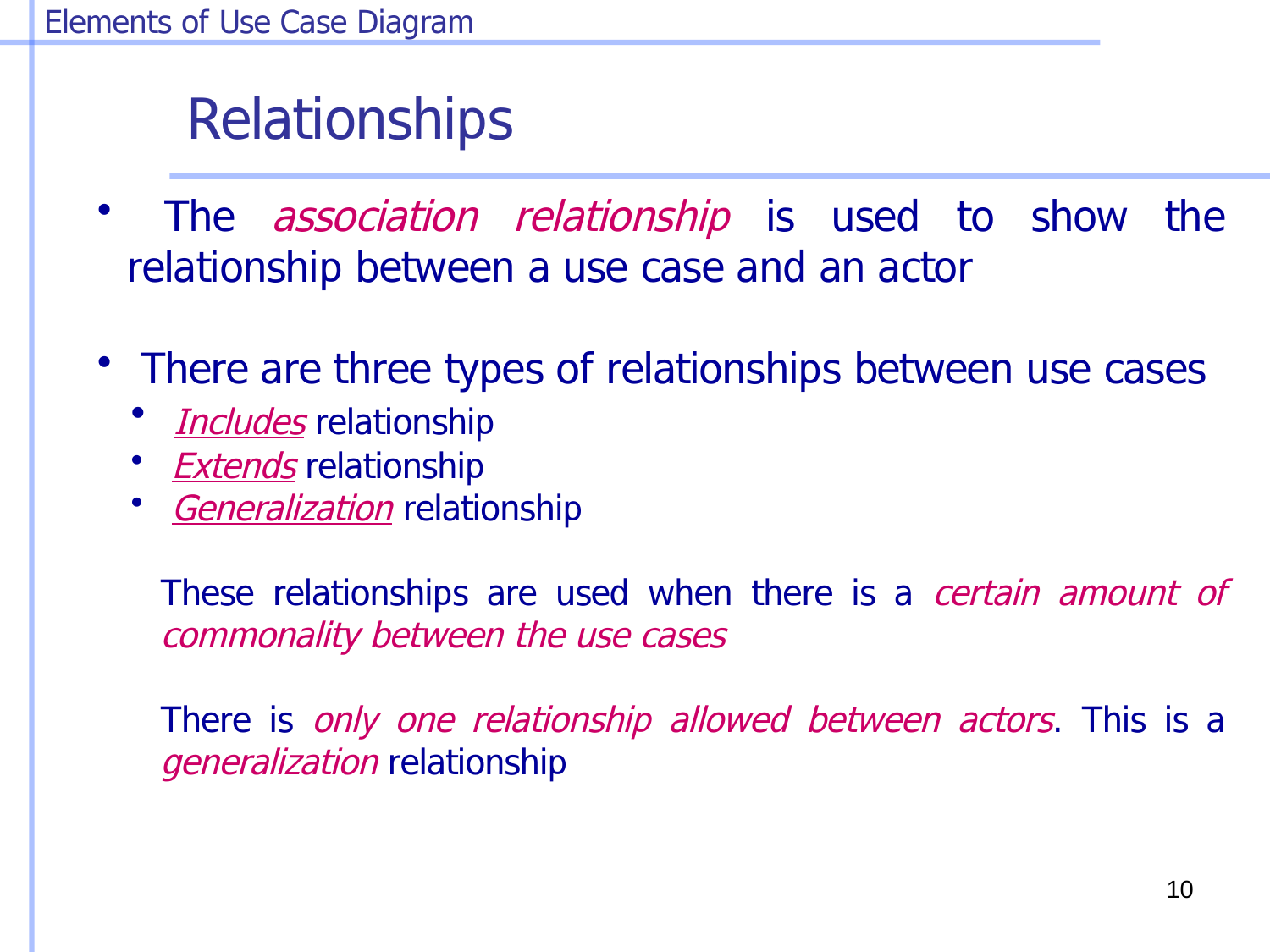

Elements of Use Case Diagram

Relationships

 The association relationship is used to show the relationship between a use case and an actor

 There are three types of relationships between use cases
 Includes relationship
 Extends relationship
 Generalization relationship

These relationships are used when there is a certain amount of commonality between the use cases

There is only one relationship allowed between actors. This is a generalization relationship
10